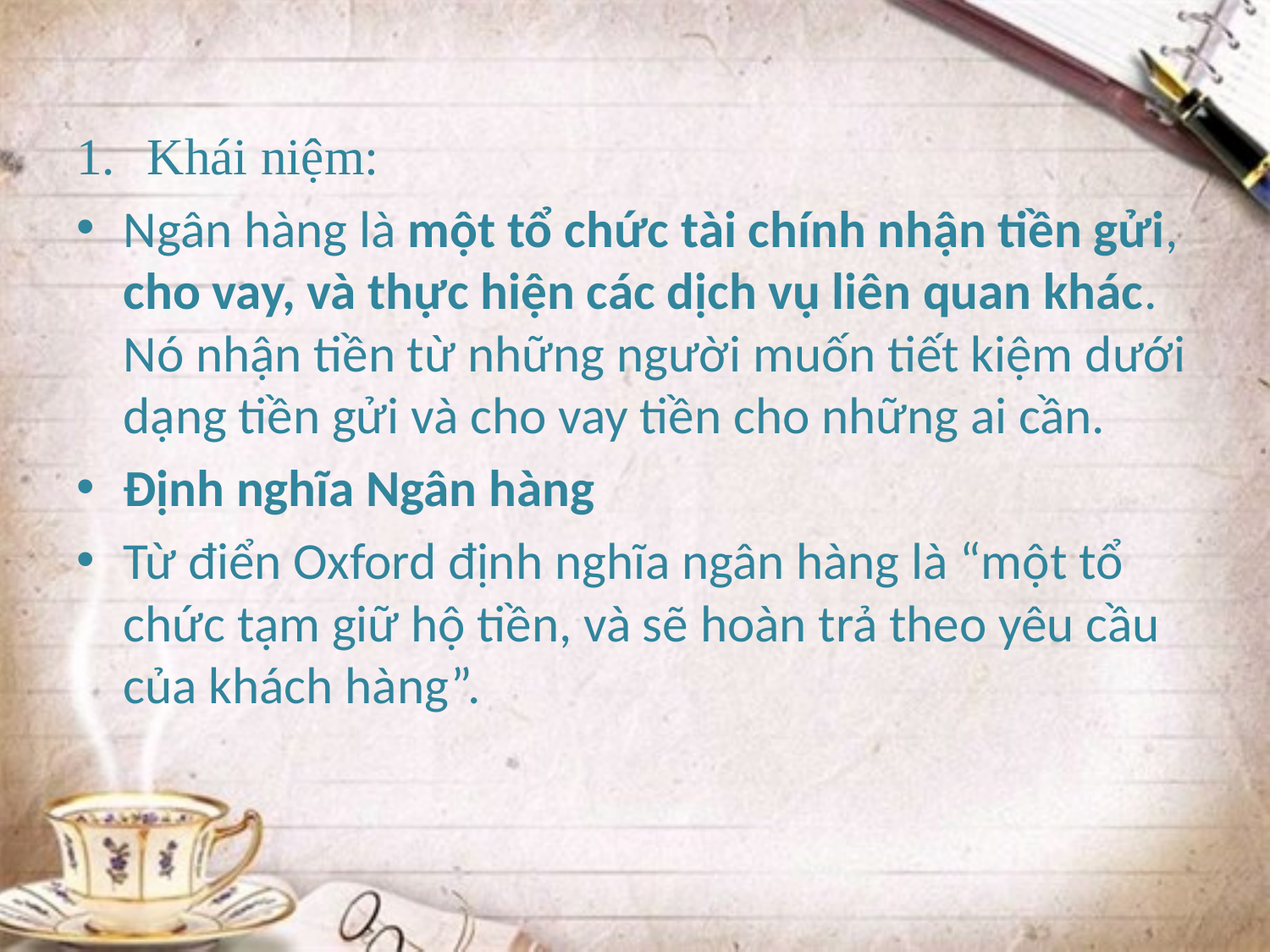

Khái niệm:
Ngân hàng là một tổ chức tài chính nhận tiền gửi, cho vay, và thực hiện các dịch vụ liên quan khác. Nó nhận tiền từ những người muốn tiết kiệm dưới dạng tiền gửi và cho vay tiền cho những ai cần.
Định nghĩa Ngân hàng
Từ điển Oxford định nghĩa ngân hàng là “một tổ chức tạm giữ hộ tiền, và sẽ hoàn trả theo yêu cầu của khách hàng”.